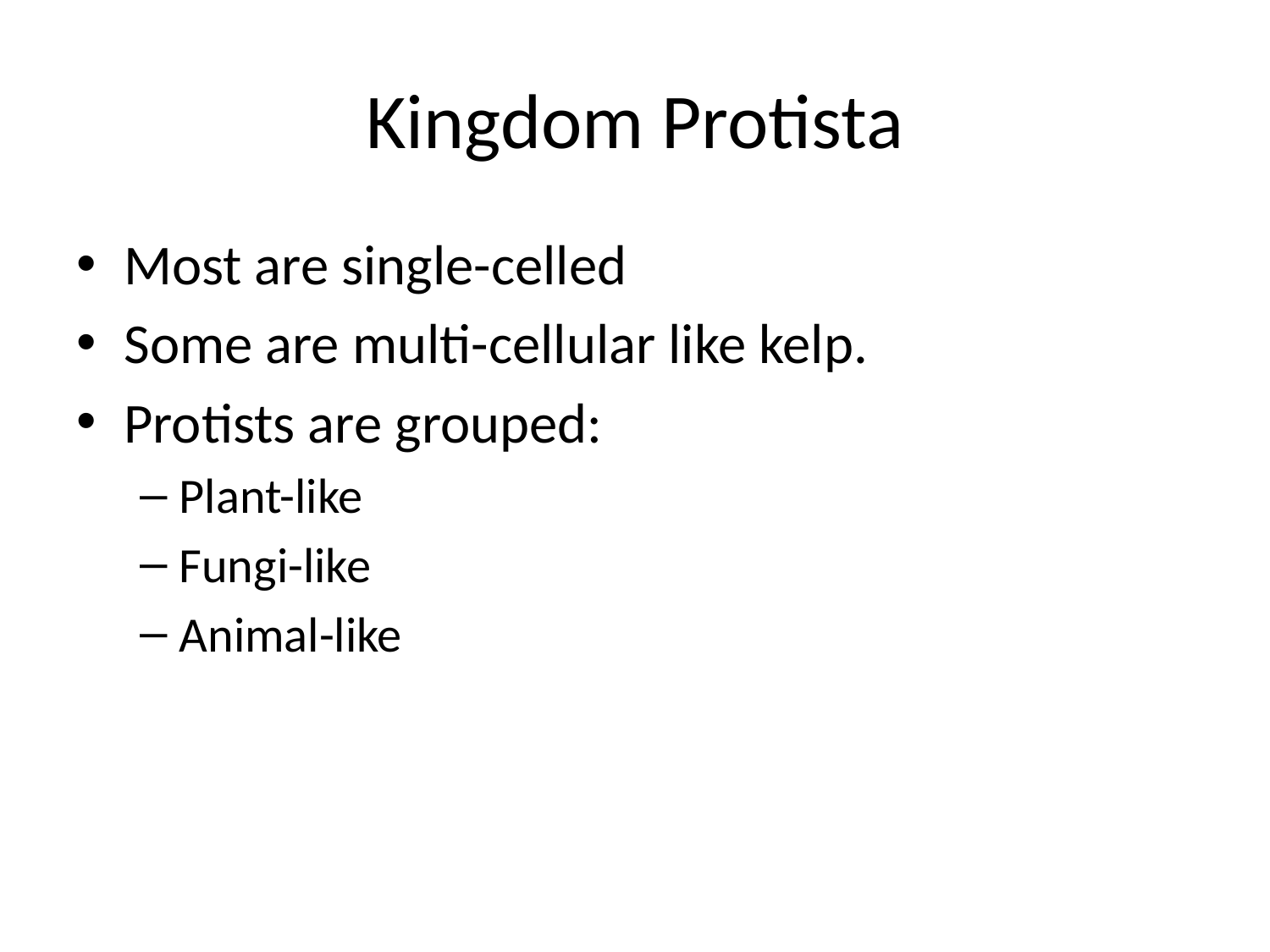

# Kingdom Protista
Most are single-celled
Some are multi-cellular like kelp.
Protists are grouped:
Plant-like
Fungi-like
Animal-like